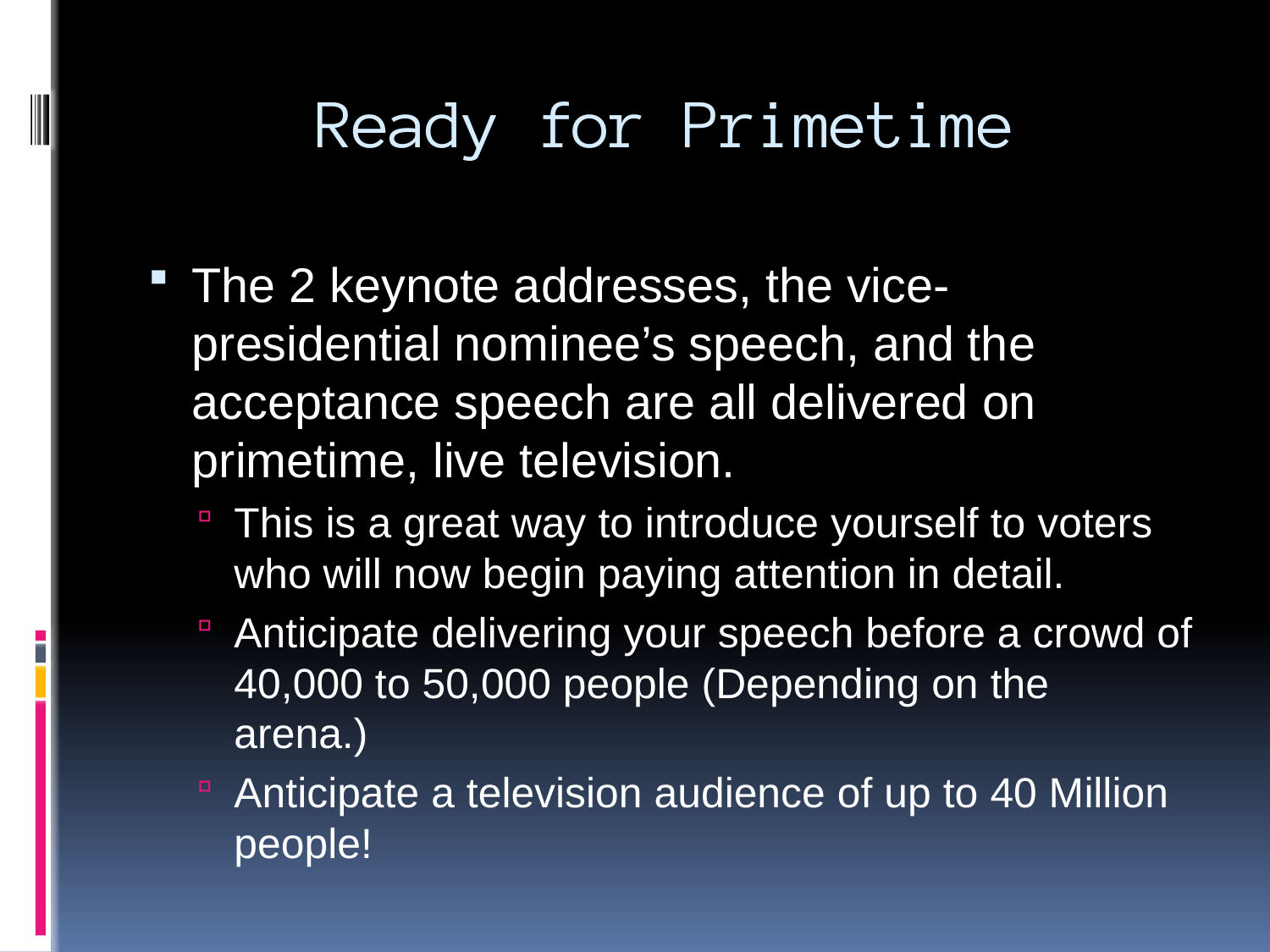

# Ready for Primetime
The 2 keynote addresses, the vice-presidential nominee’s speech, and the acceptance speech are all delivered on primetime, live television.
This is a great way to introduce yourself to voters who will now begin paying attention in detail.
Anticipate delivering your speech before a crowd of 40,000 to 50,000 people (Depending on the arena.)
Anticipate a television audience of up to 40 Million people!